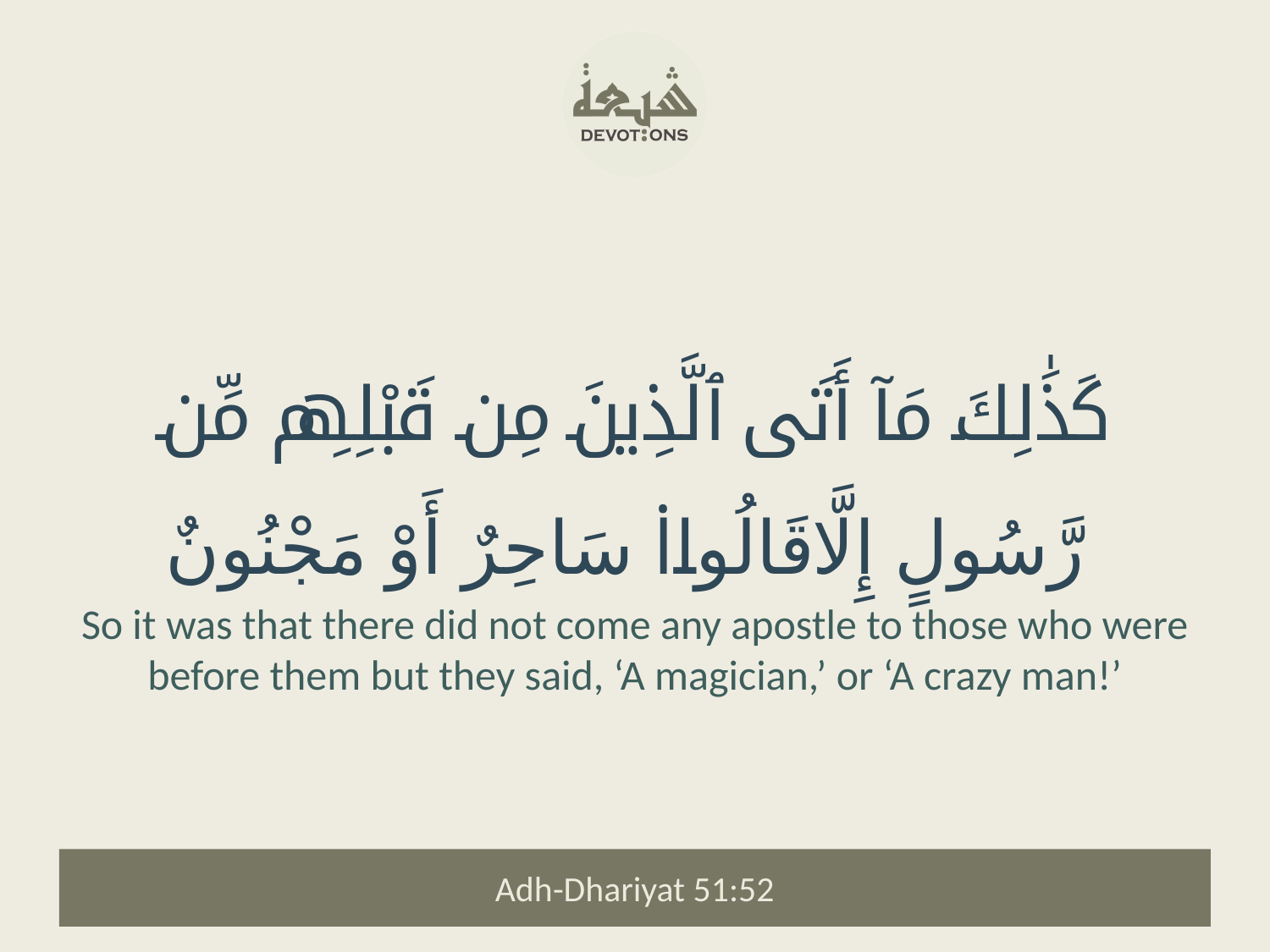

كَذَٰلِكَ مَآ أَتَى ٱلَّذِينَ مِن قَبْلِهِم مِّن رَّسُولٍ إِلَّا قَالُوا۟ سَاحِرٌ أَوْ مَجْنُونٌ
So it was that there did not come any apostle to those who were before them but they said, ‘A magician,’ or ‘A crazy man!’
Adh-Dhariyat 51:52